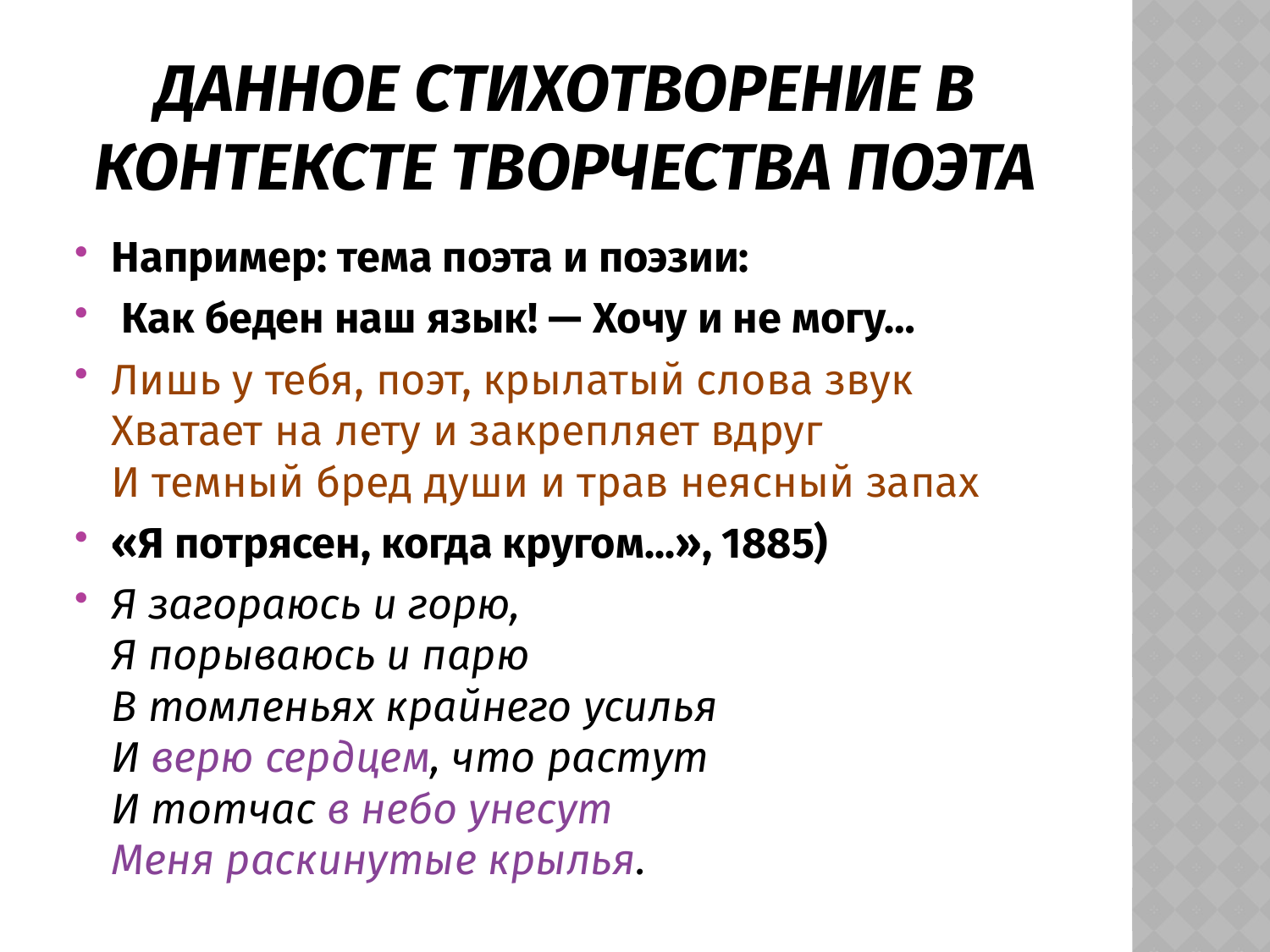

# Данное стихотворение в контексте творчества поэта
Например: тема поэта и поэзии:
 Как беден наш язык! — Хочу и не могу…
Лишь у тебя, поэт, крылатый слова звук
Хватает на лету и закрепляет вдруг
И темный бред души и трав неясный запах
«Я потрясен, когда кругом...», 1885)
Я загораюсь и горю,
Я порываюсь и парю
В томленьях крайнего усилья
И верю сердцем, что растут
И тотчас в небо унесут
Меня раскинутые крылья.